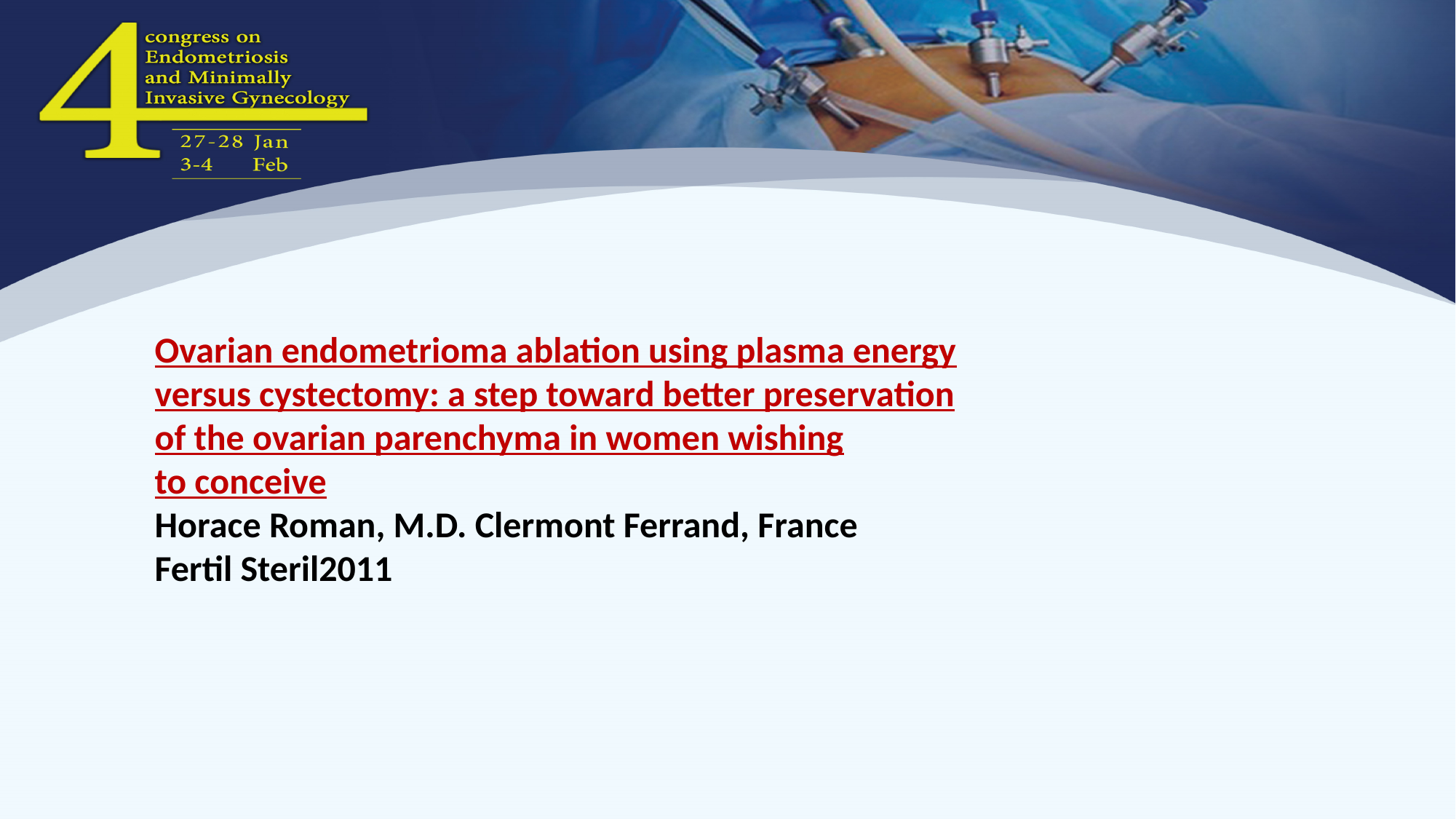

Ovarian endometrioma ablation using plasma energy
versus cystectomy: a step toward better preservation
of the ovarian parenchyma in women wishing
to conceive
Horace Roman, M.D. Clermont Ferrand, France
Fertil Steril2011